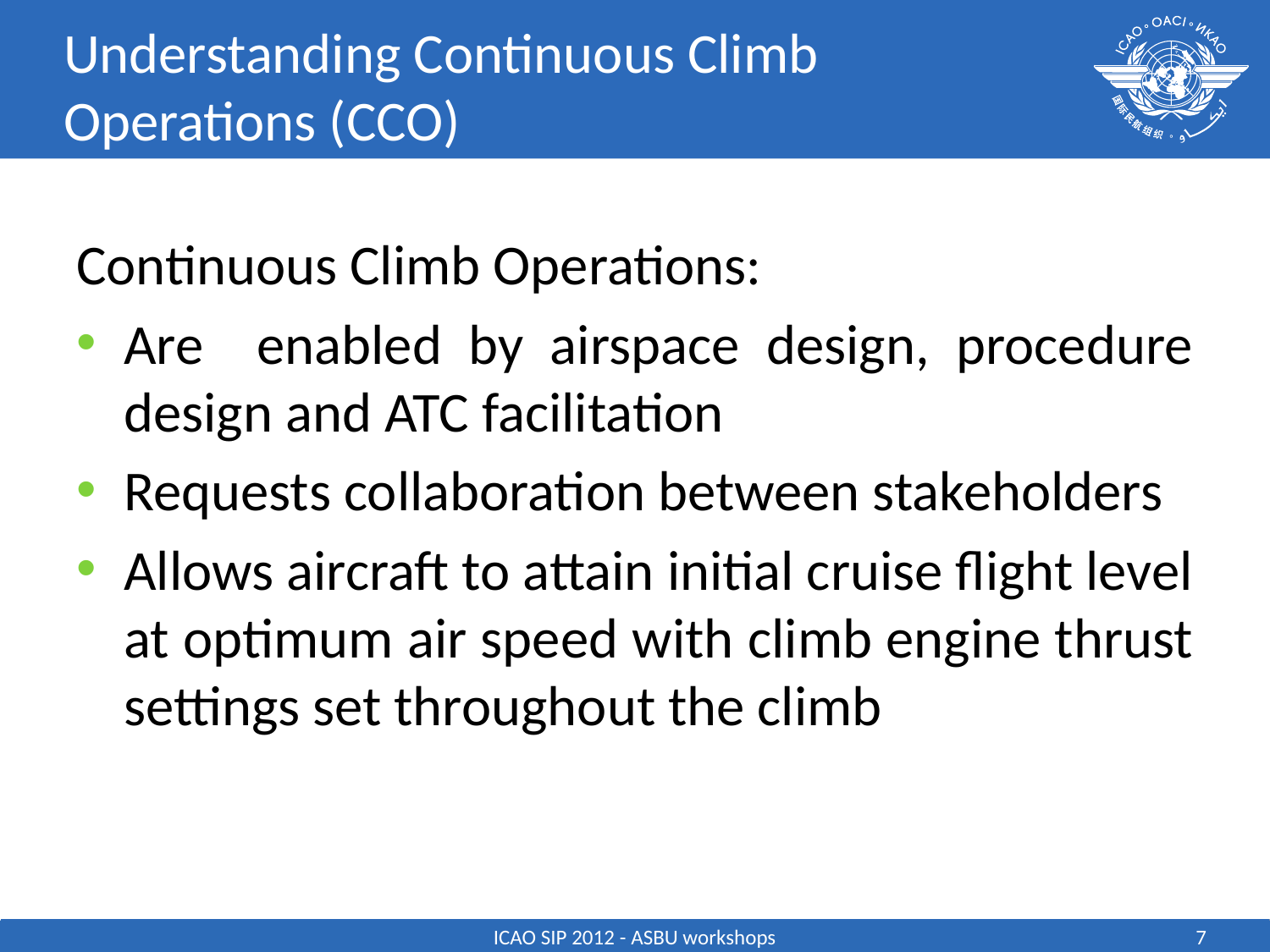

# Understanding Continuous Climb Operations (CCO)
Continuous Climb Operations:
Are  enabled by airspace design, procedure design and ATC facilitation
Requests collaboration between stakeholders
Allows aircraft to attain initial cruise flight level at optimum air speed with climb engine thrust settings set throughout the climb
ICAO SIP 2012 - ASBU workshops
7